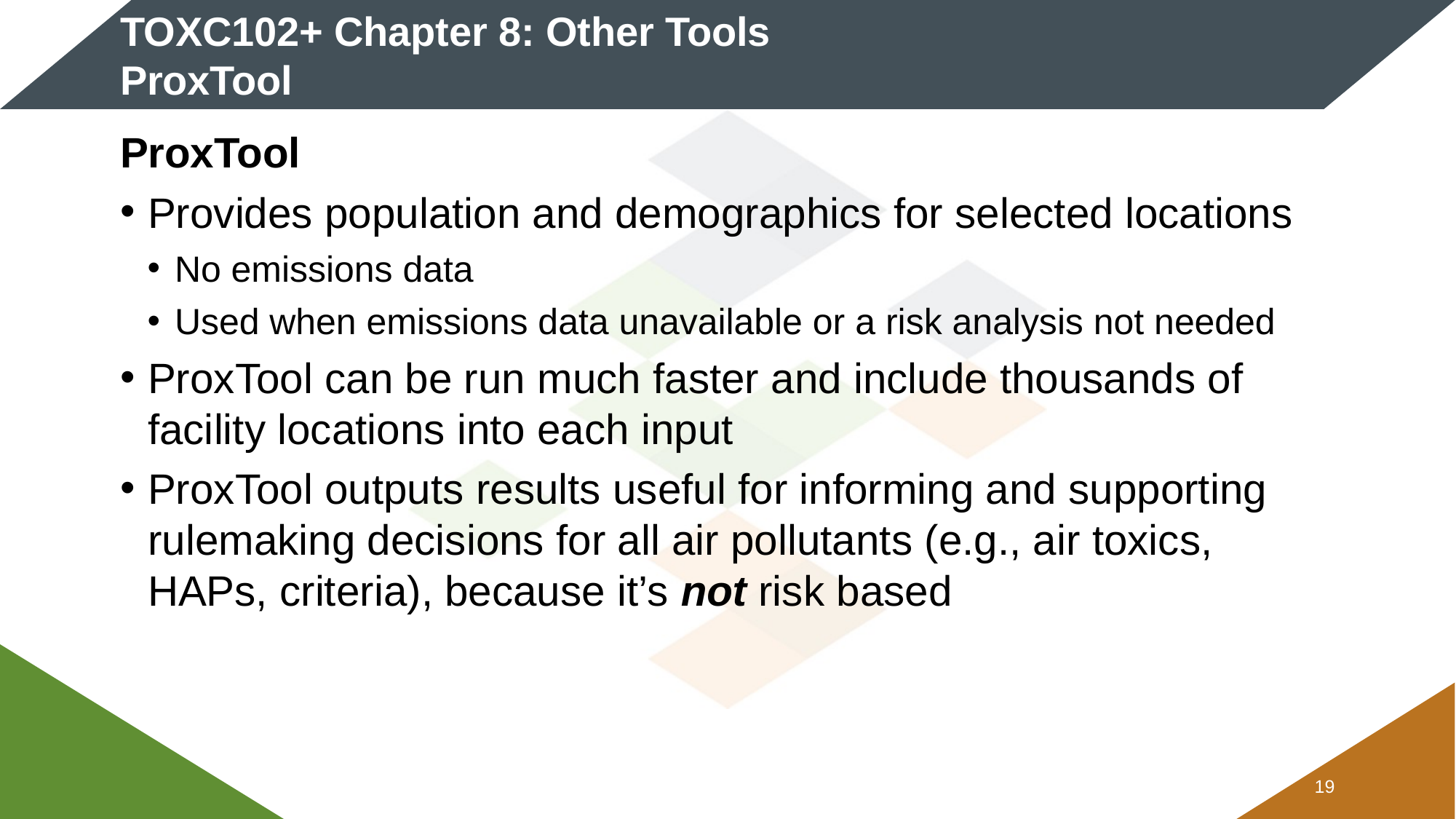

# TOXC102+ Chapter 8: Other Tools ProxTool
ProxTool
Provides population and demographics for selected locations
No emissions data
Used when emissions data unavailable or a risk analysis not needed
ProxTool can be run much faster and include thousands of facility locations into each input
ProxTool outputs results useful for informing and supporting rulemaking decisions for all air pollutants (e.g., air toxics, HAPs, criteria), because it’s not risk based
19